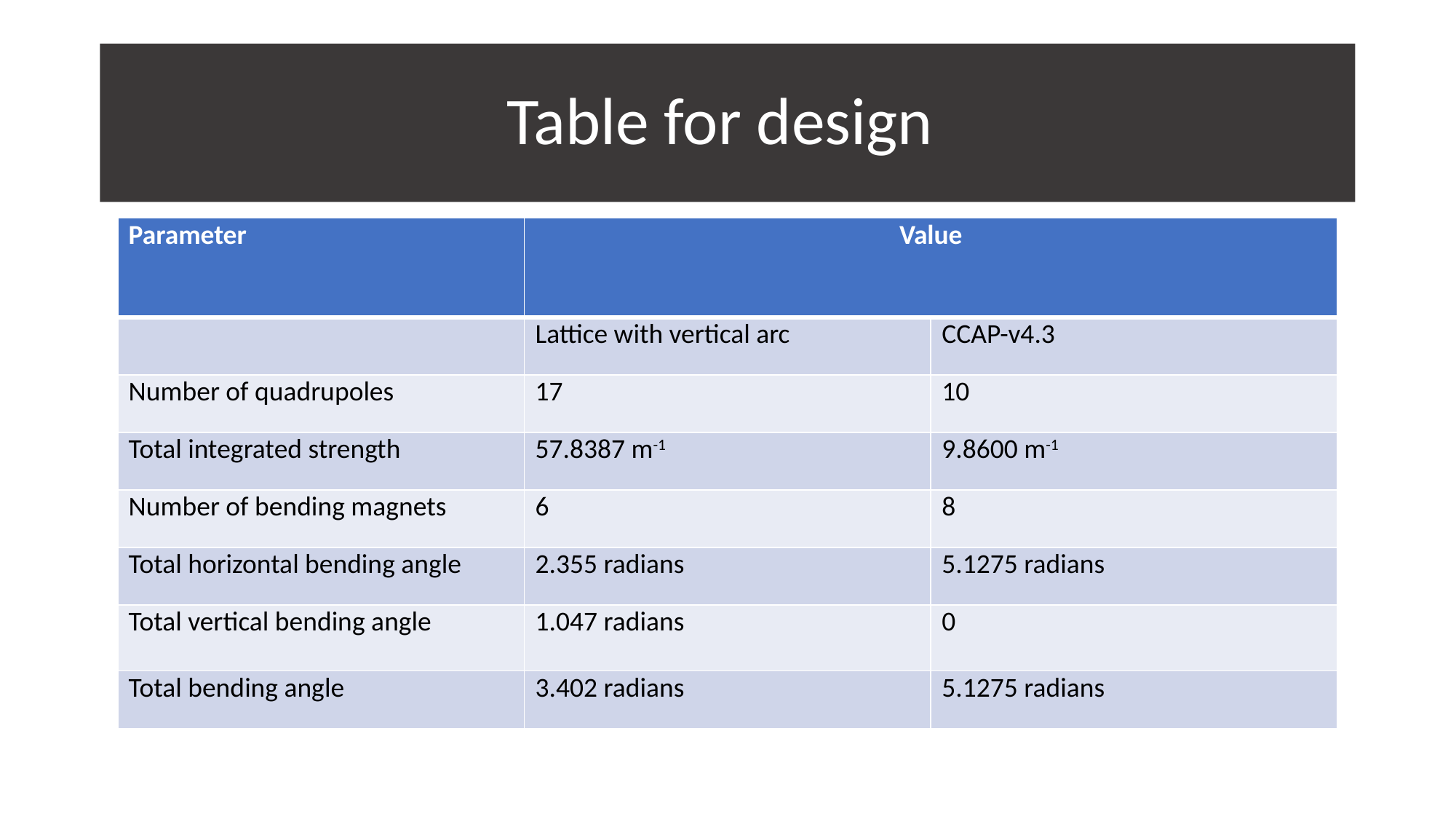

# Table for design
| Parameter | Value |  |
| --- | --- | --- |
|  | Lattice with vertical arc | CCAP-v4.3 |
| Number of quadrupoles | 17 | 10 |
| Total integrated strength | 57.8387 m-1 | 9.8600 m-1 |
| Number of bending magnets | 6 | 8 |
| Total horizontal bending angle | 2.355 radians | 5.1275 radians |
| Total vertical bending angle | 1.047 radians | 0 |
| Total bending angle | 3.402 radians | 5.1275 radians |